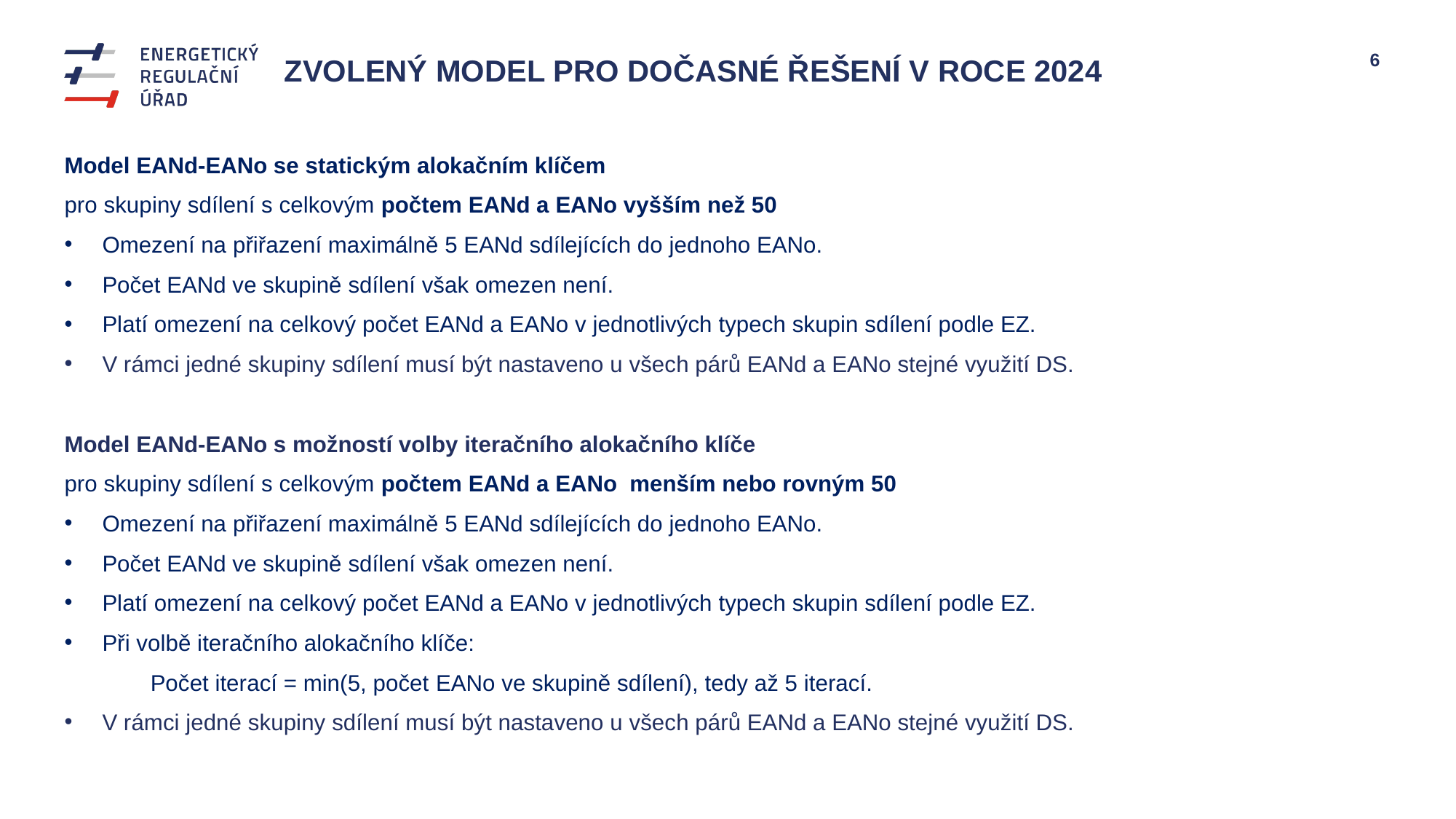

Zvolený model pro dočasné řešení v roce 2024
Model EANd-EANo se statickým alokačním klíčem
pro skupiny sdílení s celkovým počtem EANd a EANo vyšším než 50
Omezení na přiřazení maximálně 5 EANd sdílejících do jednoho EANo.
Počet EANd ve skupině sdílení však omezen není.
Platí omezení na celkový počet EANd a EANo v jednotlivých typech skupin sdílení podle EZ.
V rámci jedné skupiny sdílení musí být nastaveno u všech párů EANd a EANo stejné využití DS.

Model EANd-EANo s možností volby iteračního alokačního klíče
pro skupiny sdílení s celkovým počtem EANd a EANo  menším nebo rovným 50
Omezení na přiřazení maximálně 5 EANd sdílejících do jednoho EANo.
Počet EANd ve skupině sdílení však omezen není.
Platí omezení na celkový počet EANd a EANo v jednotlivých typech skupin sdílení podle EZ.
Při volbě iteračního alokačního klíče:
		Počet iterací = min(5, počet EANo ve skupině sdílení), tedy až 5 iterací.
V rámci jedné skupiny sdílení musí být nastaveno u všech párů EANd a EANo stejné využití DS.